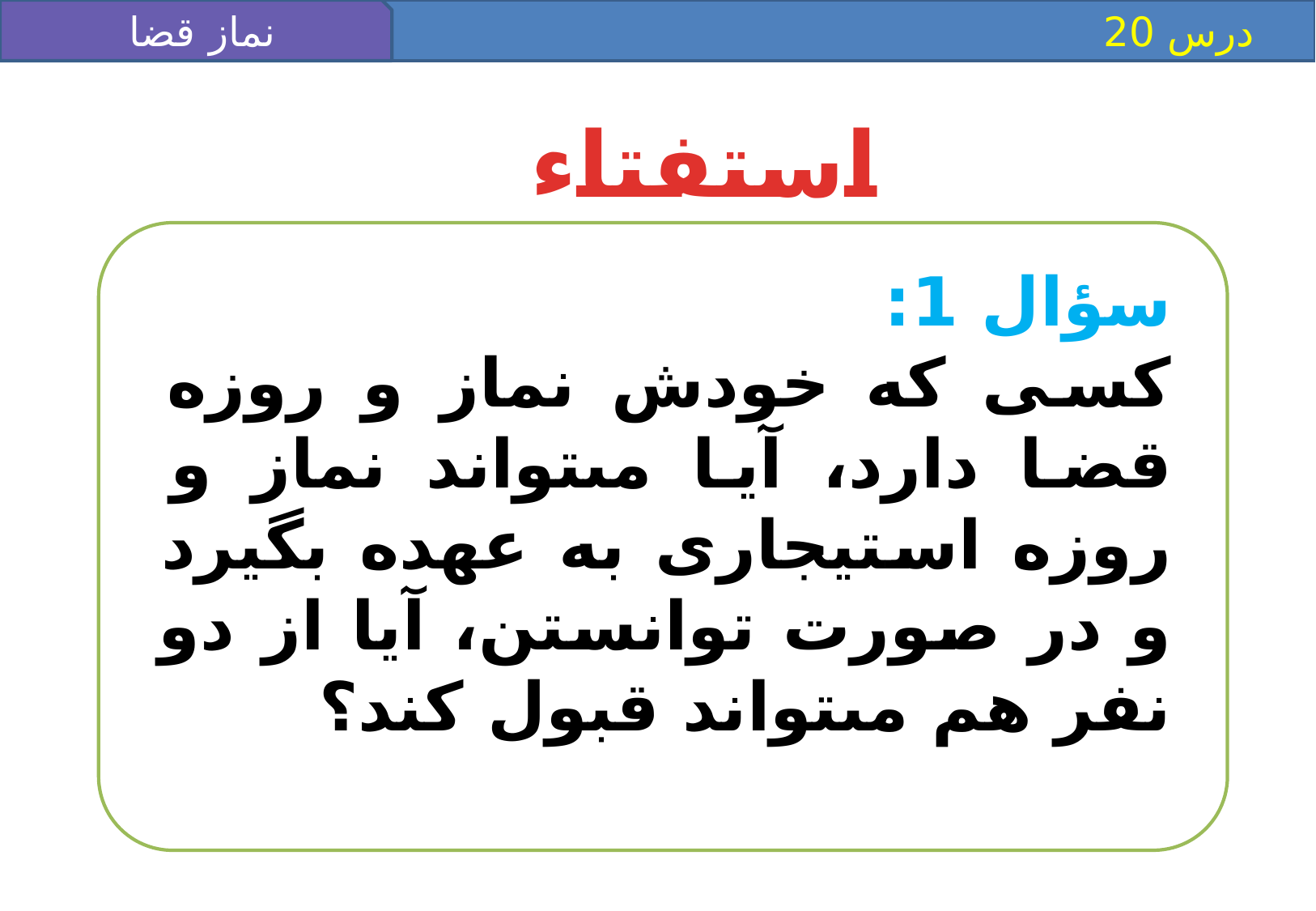

نماز قضا
 درس 20
استفتاء

سؤال 1:
كسى كه خودش نماز و روزه قضا دارد، آيا مى‏تواند نماز و روزه استيجارى به عهده بگيرد و در صورت توانستن، آيا از دو نفر هم مى‏تواند قبول كند؟